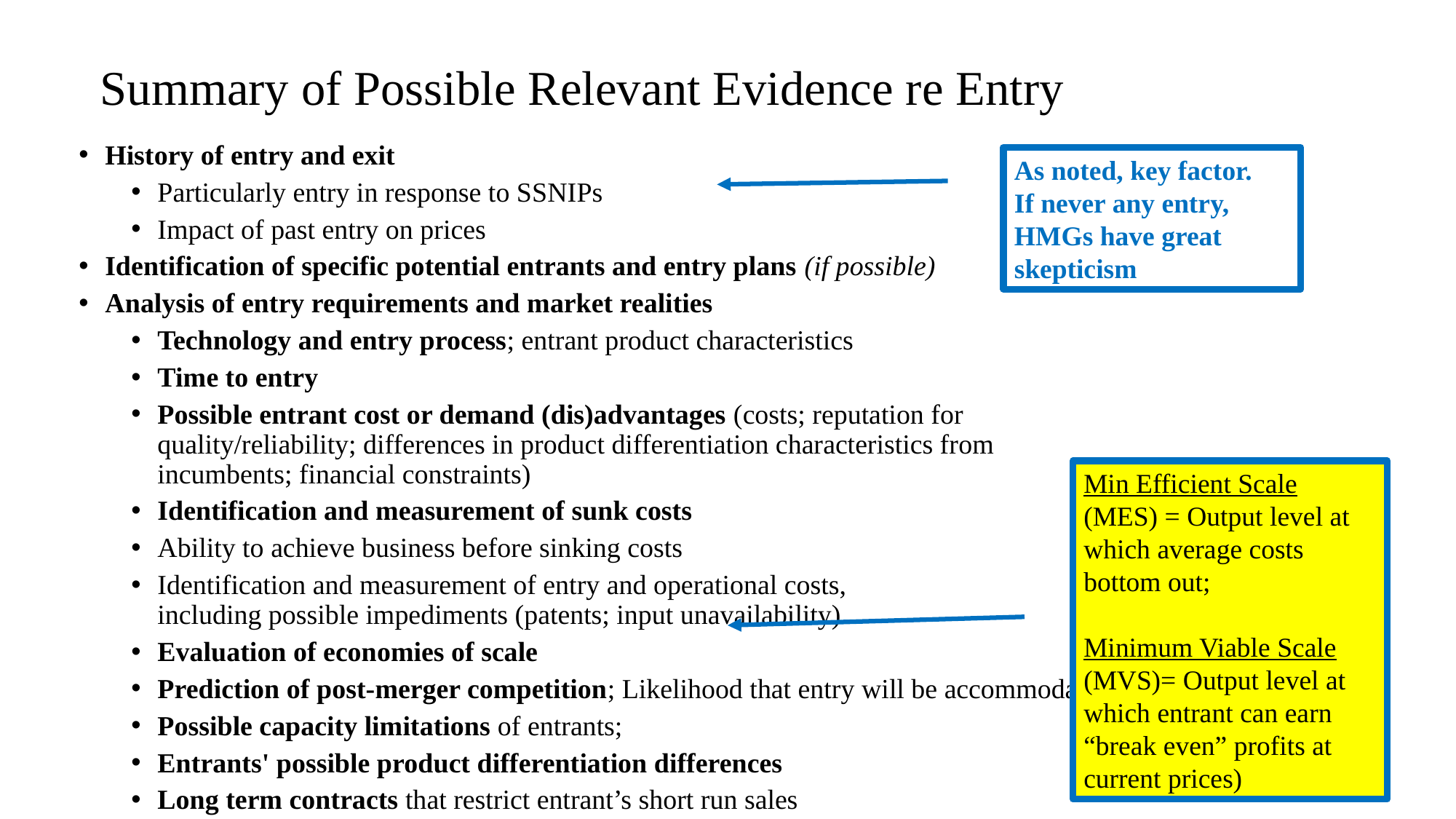

# Summary of Possible Relevant Evidence re Entry
History of entry and exit
Particularly entry in response to SSNIPs
Impact of past entry on prices
Identification of specific potential entrants and entry plans (if possible)
Analysis of entry requirements and market realities
Technology and entry process; entrant product characteristics
Time to entry
Possible entrant cost or demand (dis)advantages (costs; reputation for quality/reliability; differences in product differentiation characteristics from incumbents; financial constraints)
Identification and measurement of sunk costs
Ability to achieve business before sinking costs
Identification and measurement of entry and operational costs,
including possible impediments (patents; input unavailability)
Evaluation of economies of scale
Prediction of post-merger competition; Likelihood that entry will be accommodated
Possible capacity limitations of entrants;
Entrants' possible product differentiation differences
Long term contracts that restrict entrant’s short run sales

As noted, key factor.
If never any entry, HMGs have great skepticism
Min Efficient Scale (MES) = Output level at which average costs bottom out;

Minimum Viable Scale (MVS)= Output level at which entrant can earn “break even” profits at current prices)
47